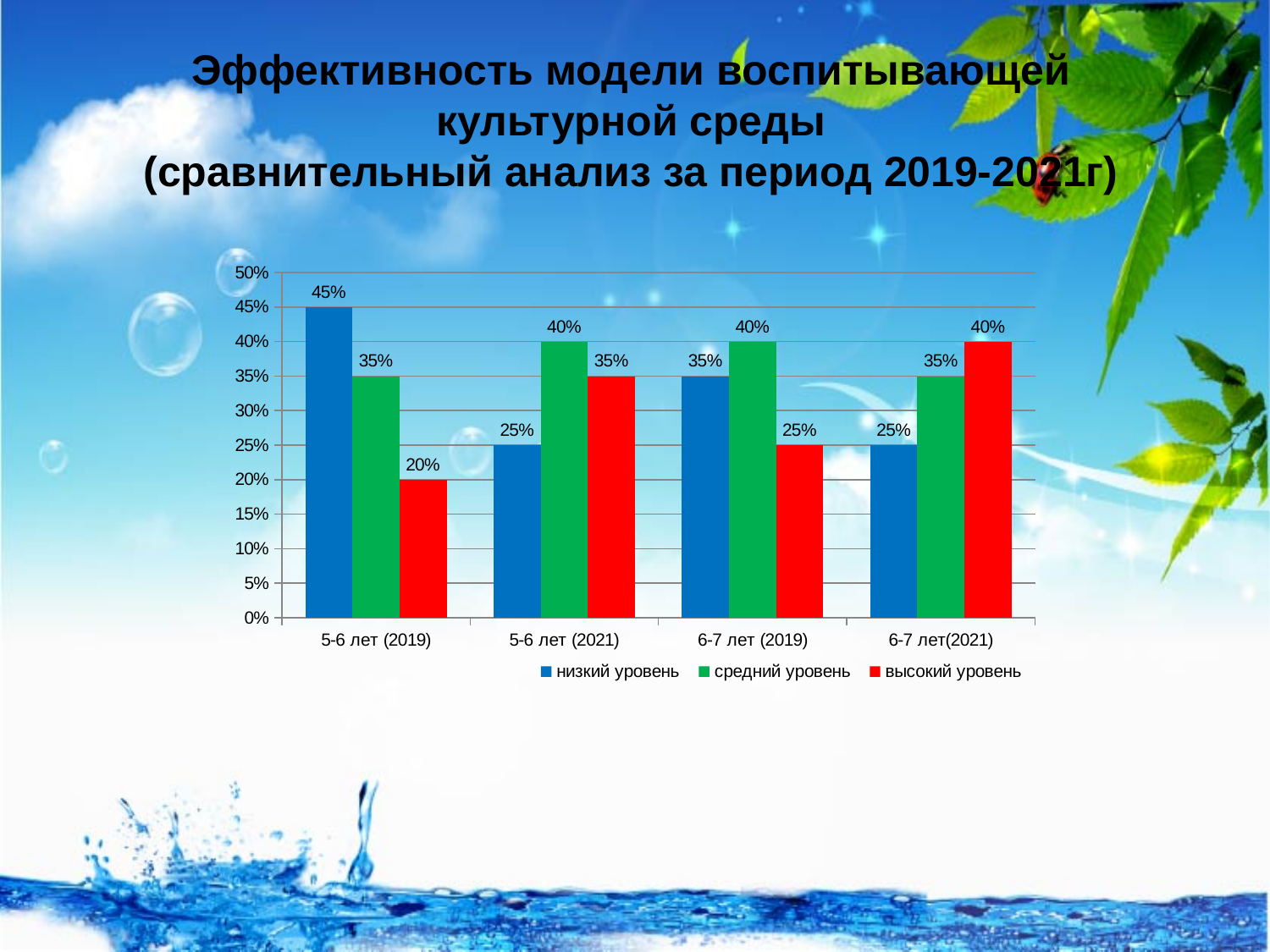

# Эффективность модели воспитывающей культурной среды (сравнительный анализ за период 2019-2021г)

### Chart

| Category | низкий уровень | средний уровень | высокий уровень |
|---|---|---|---|
| 5-6 лет (2019) | 0.45 | 0.35 | 0.2 |
| 5-6 лет (2021) | 0.25 | 0.4 | 0.35 |
| 6-7 лет (2019) | 0.35 | 0.4 | 0.25 |
| 6-7 лет(2021) | 0.25 | 0.35 | 0.4 |